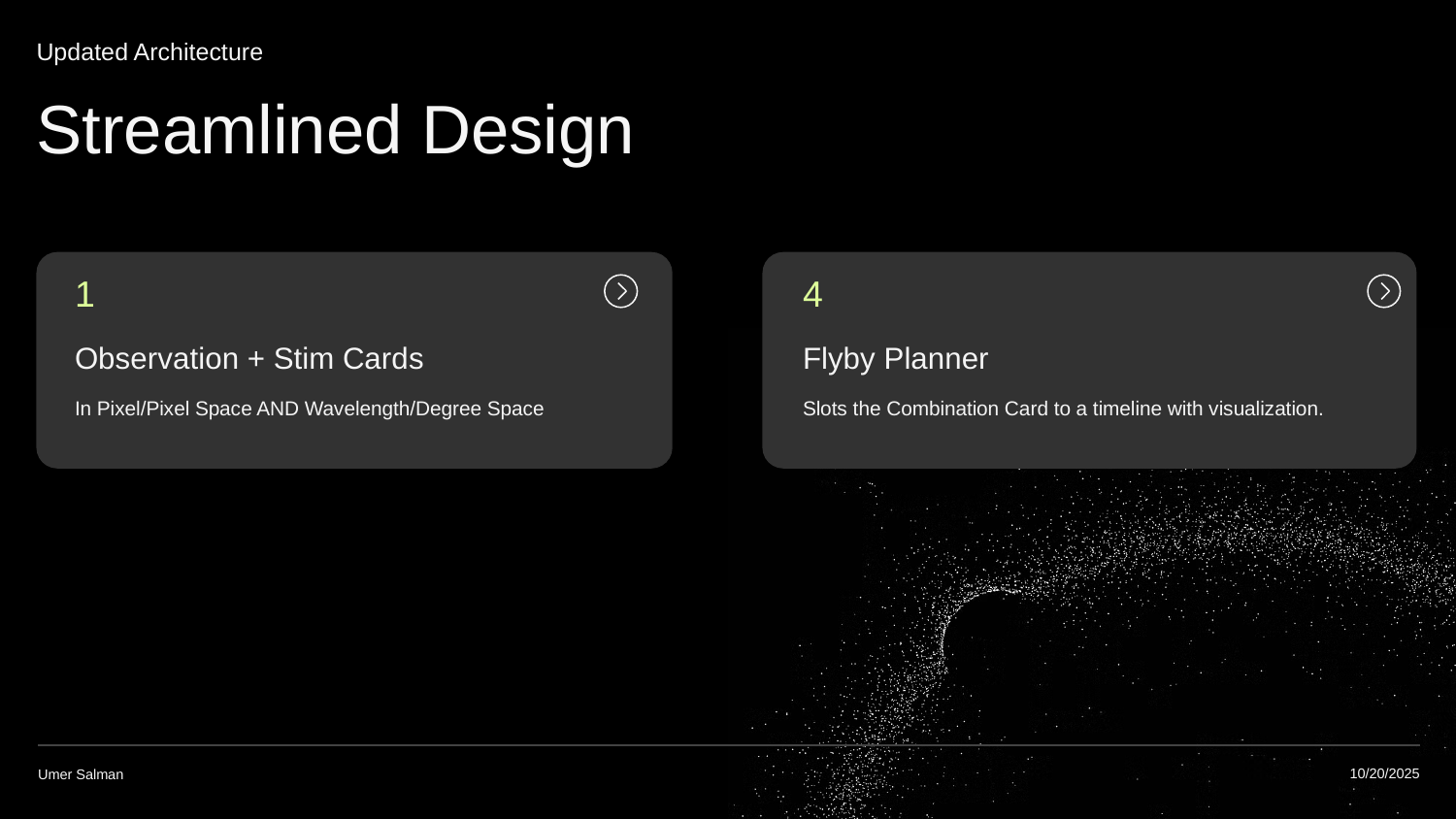

Updated Architecture
Streamlined Design

# 1
4
Observation + Stim Cards
Flyby Planner
In Pixel/Pixel Space AND Wavelength/Degree Space
Slots the Combination Card to a timeline with visualization.
Umer Salman
10/20/2025